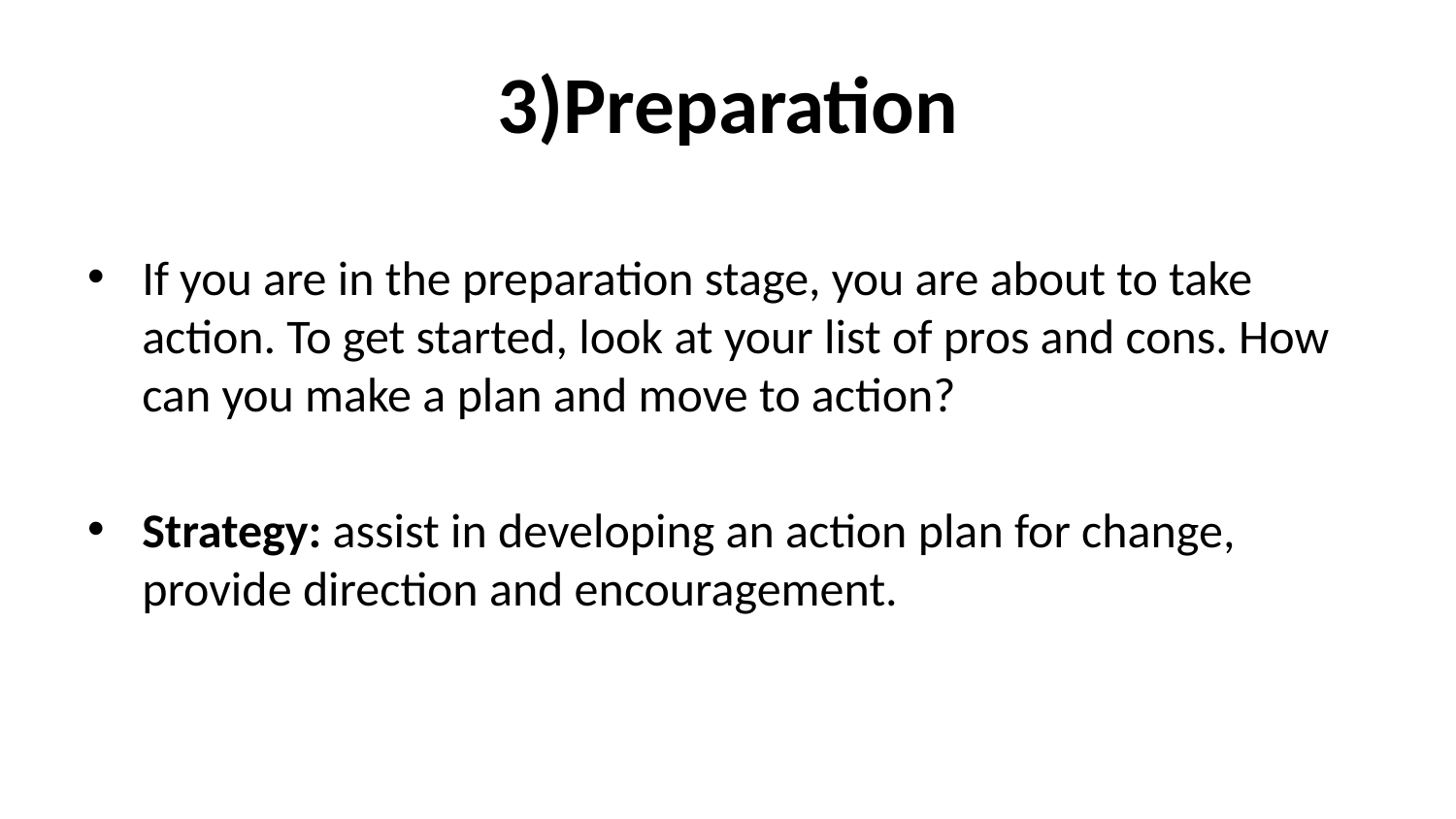

# 3)Preparation
If you are in the preparation stage, you are about to take action. To get started, look at your list of pros and cons. How can you make a plan and move to action?

Strategy: assist in developing an action plan for change, provide direction and encouragement.